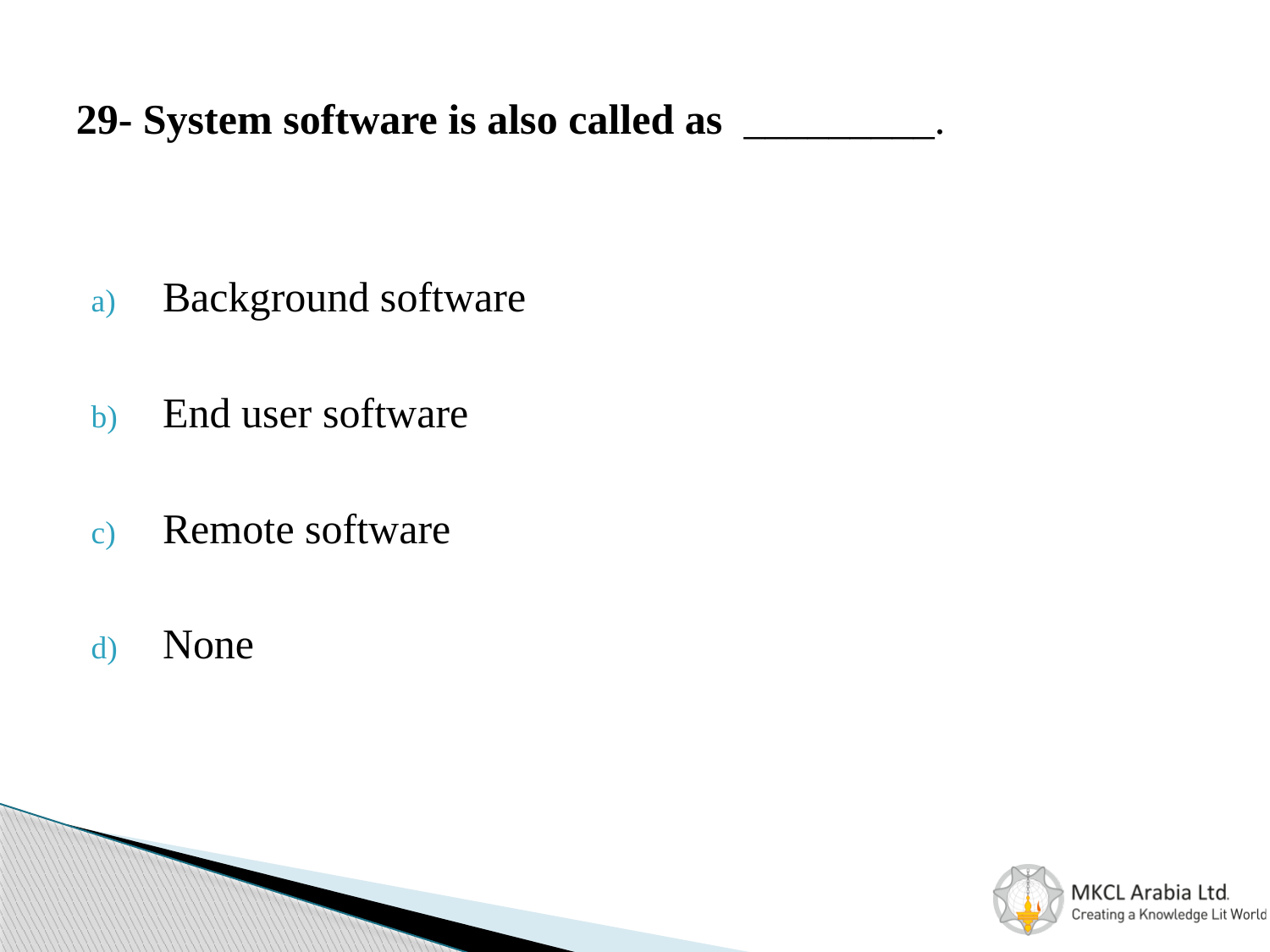

# 29- System software is also called as  _________.

Background software

End user software

Remote software

None